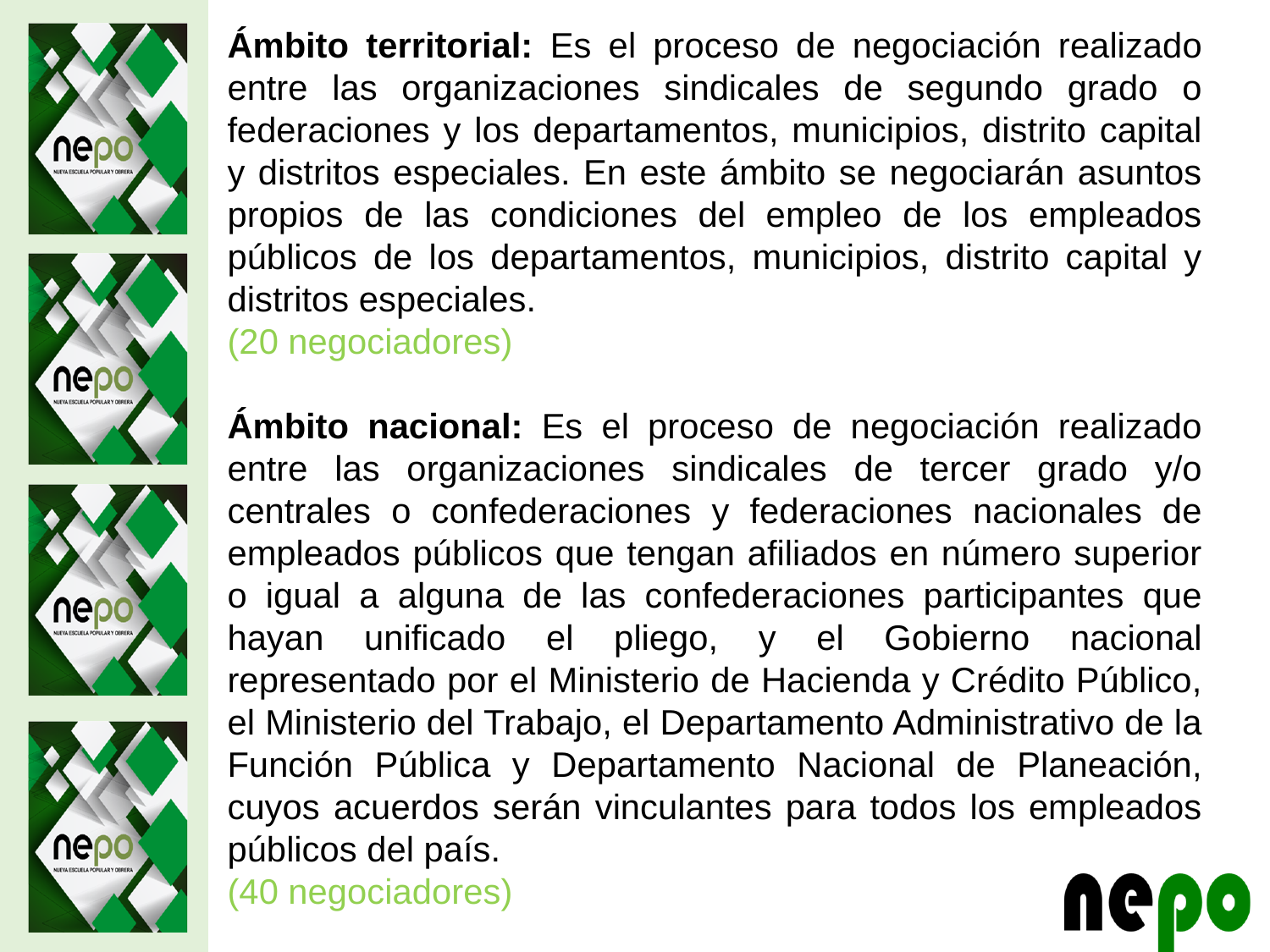

Ámbito territorial: Es el proceso de negociación realizado entre las organizaciones sindicales de segundo grado o federaciones y los departamentos, municipios, distrito capital y distritos especiales. En este ámbito se negociarán asuntos propios de las condiciones del empleo de los empleados públicos de los departamentos, municipios, distrito capital y distritos especiales.
(20 negociadores)

Ámbito nacional: Es el proceso de negociación realizado entre las organizaciones sindicales de tercer grado y/o centrales o confederaciones y federaciones nacionales de empleados públicos que tengan afiliados en número superior o igual a alguna de las confederaciones participantes que hayan unificado el pliego, y el Gobierno nacional representado por el Ministerio de Hacienda y Crédito Público, el Ministerio del Trabajo, el Departamento Administrativo de la Función Pública y Departamento Nacional de Planeación, cuyos acuerdos serán vinculantes para todos los empleados públicos del país.
(40 negociadores)